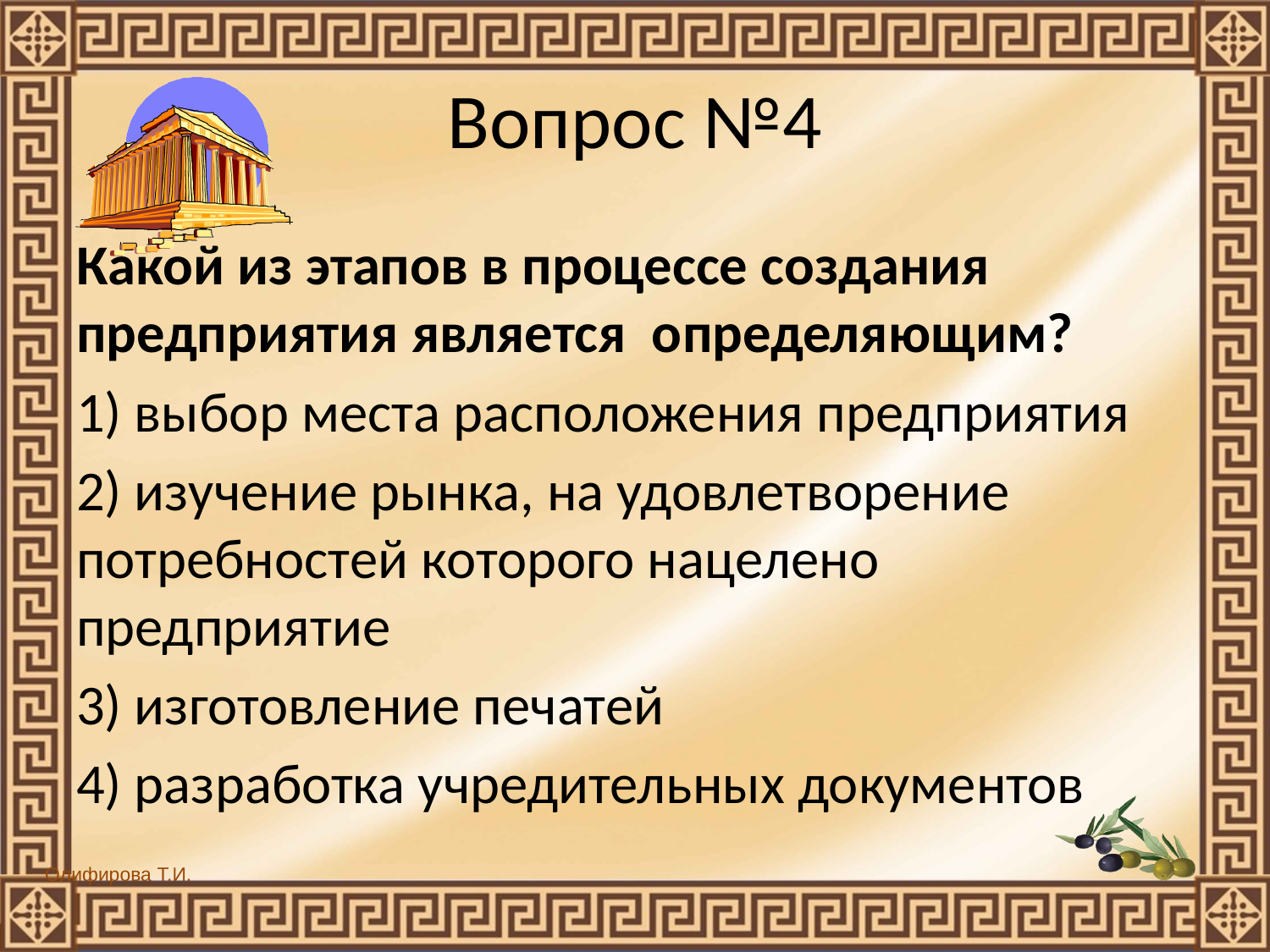

# Вопрос №4
Какой из этапов в процессе создания предприятия является  определяющим?
1) выбор места расположения предприятия
2) изучение рынка, на удовлетворение потребностей которого нацелено предприятие
3) изготовление печатей
4) разработка учредительных документов